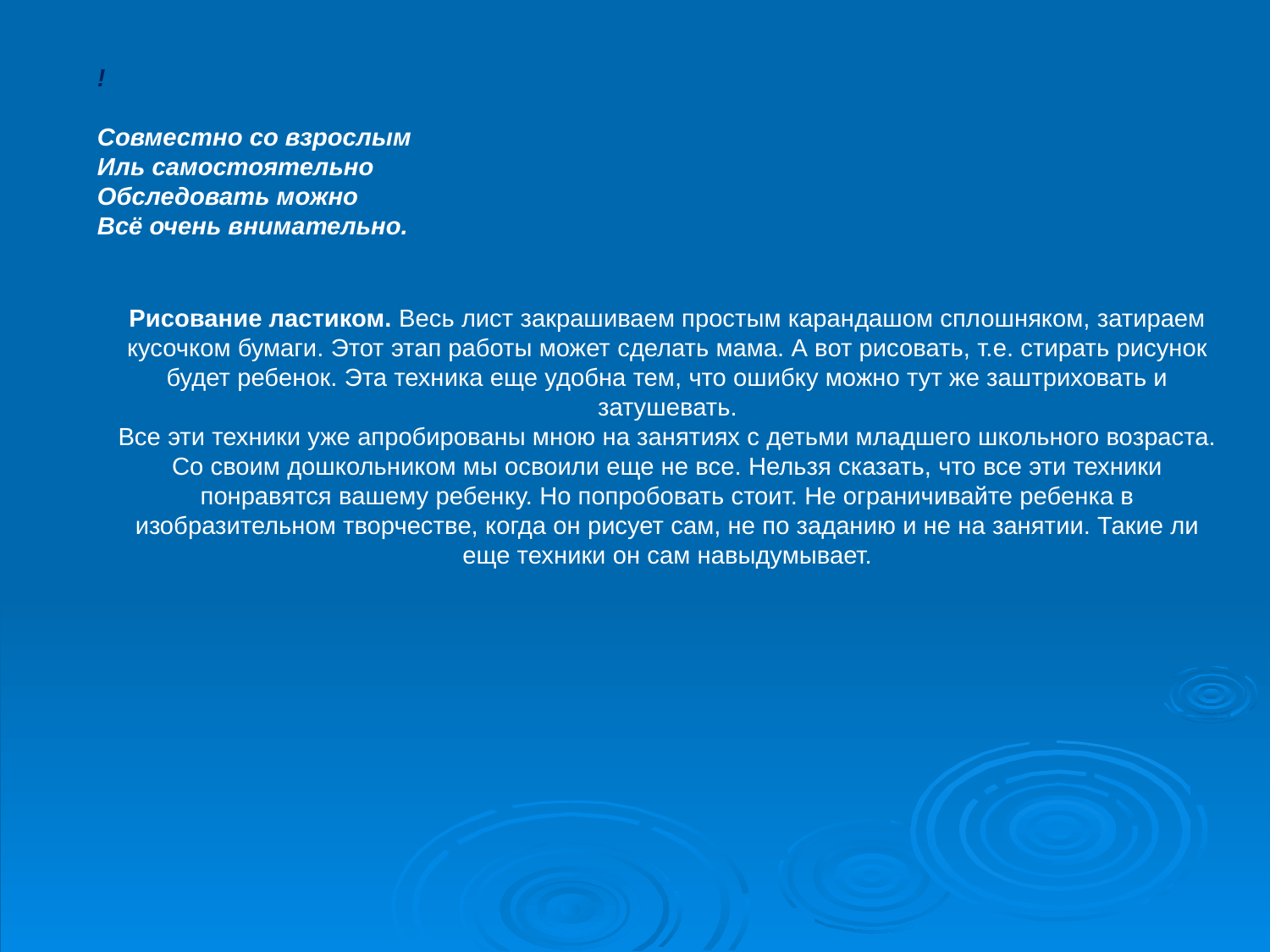

!

Совместно со взрослым
Иль самостоятельно
Обследовать можно
Всё очень внимательно.
Рисование ластиком. Весь лист закрашиваем простым карандашом сплошняком, затираем кусочком бумаги. Этот этап работы может сделать мама. А вот рисовать, т.е. стирать рисунок будет ребенок. Эта техника еще удобна тем, что ошибку можно тут же заштриховать и затушевать.
Все эти техники уже апробированы мною на занятиях с детьми младшего школьного возраста. Со своим дошкольником мы освоили еще не все. Нельзя сказать, что все эти техники понравятся вашему ребенку. Но попробовать стоит. Не ограничивайте ребенка в изобразительном творчестве, когда он рисует сам, не по заданию и не на занятии. Такие ли еще техники он сам навыдумывает.